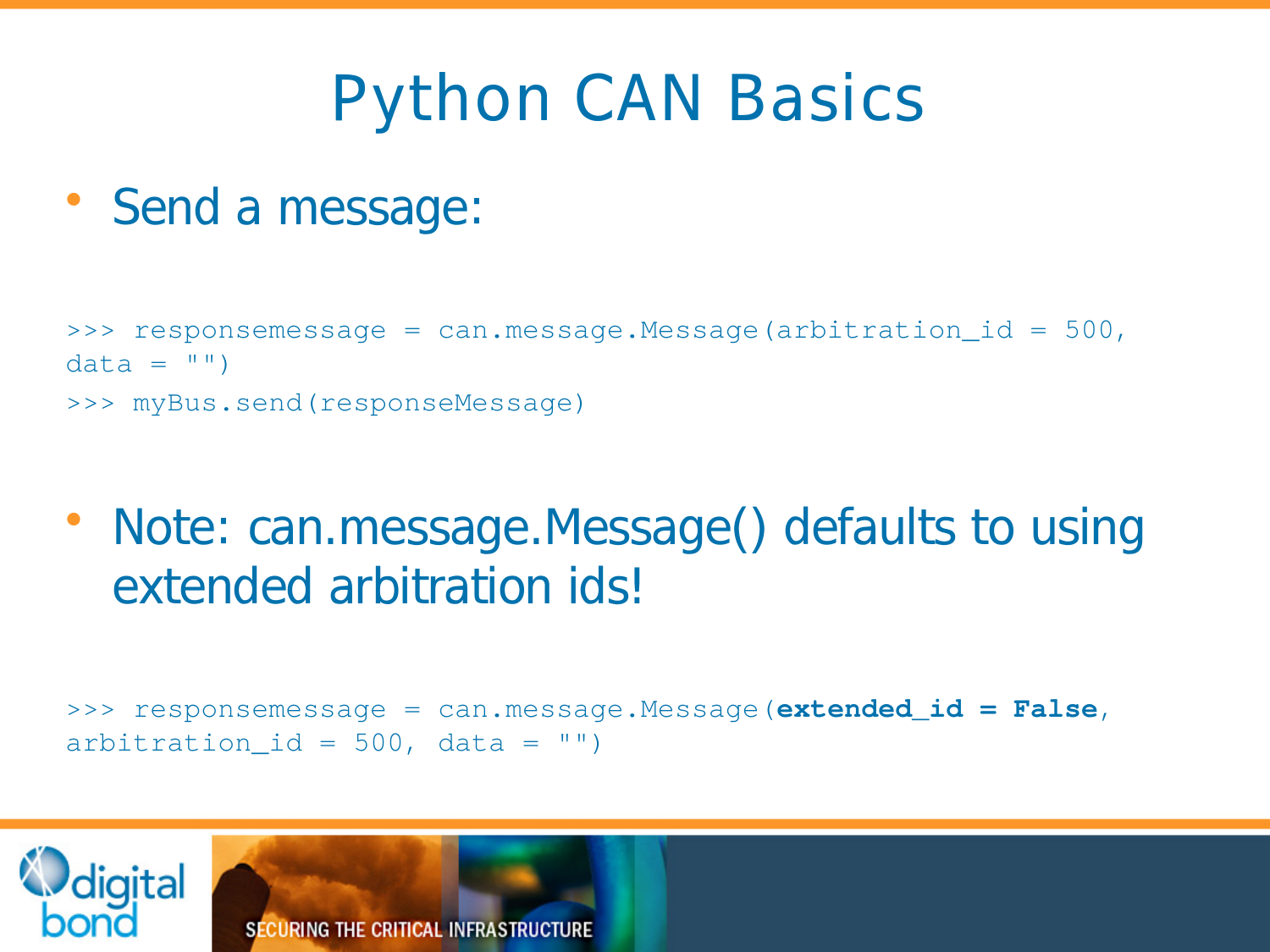

# Python CAN Basics
Send a message:

>>> responsemessage = can.message.Message(arbitration_id = 500, data = "")
>>> myBus.send(responseMessage)

Note: can.message.Message() defaults to using extended arbitration ids!

>>> responsemessage = can.message.Message(extended_id = False, arbitration_id = 500, data = "")